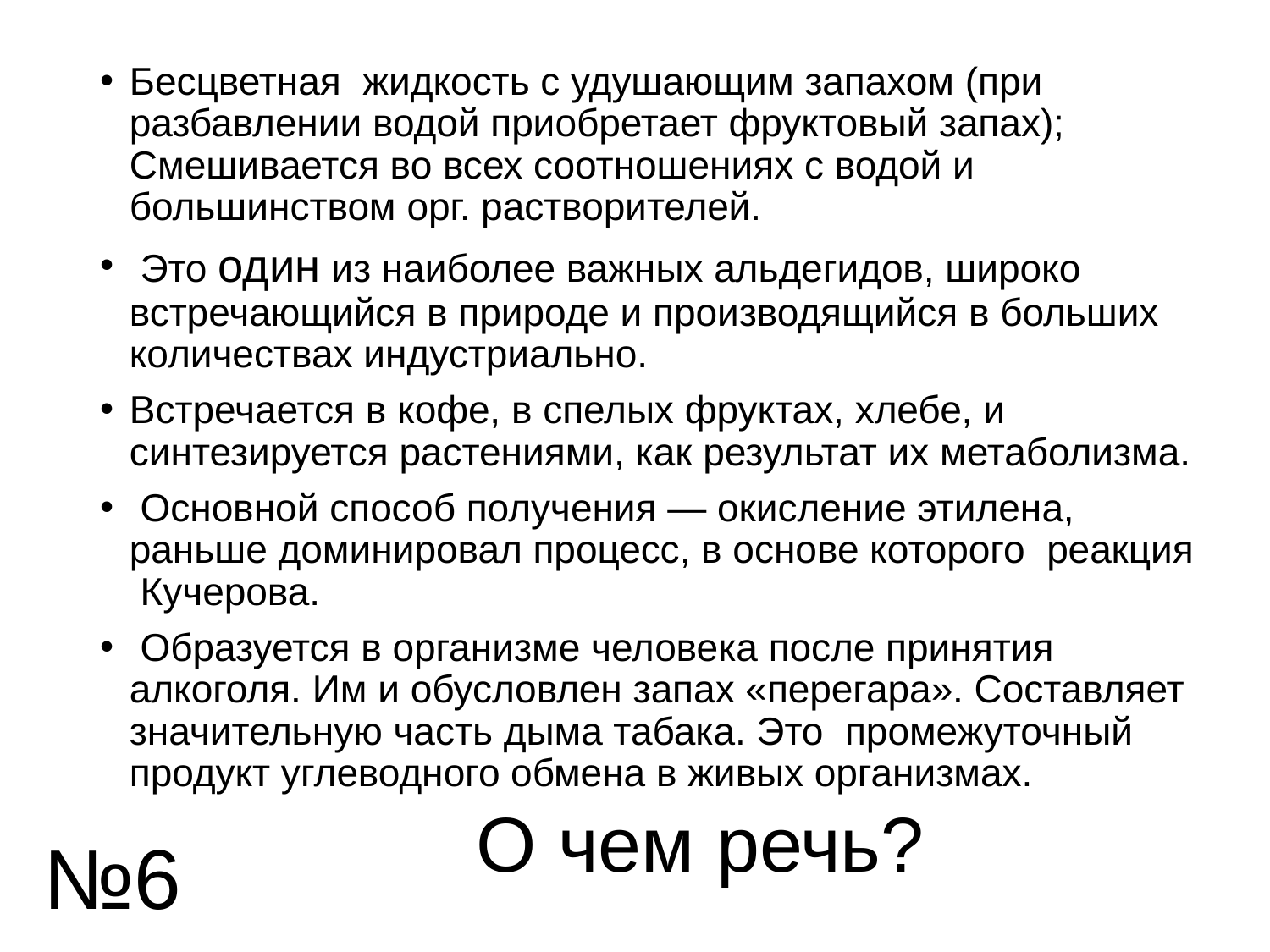

Бесцветная  жидкость с удушающим запахом (при разбавлении водой приобретает фруктовый запах);  Смешивается во всех соотношениях с водой и большинством орг. растворителей.
 Это один из наиболее важных альдегидов, широко встречающийся в природе и производящийся в больших количествах индустриально.
Встречается в кофе, в спелых фруктах, хлебе, и синтезируется растениями, как результат их метаболизма.
 Основной способ получения — окисление этилена, раньше доминировал процесс, в основе которого  реакция  Кучерова.
 Образуется в организме человека после принятия алкоголя. Им и обусловлен запах «перегара». Составляет  значительную часть дыма табака. Это  промежуточный  продукт углеводного обмена в живых организмах.

# О чем речь?
№6